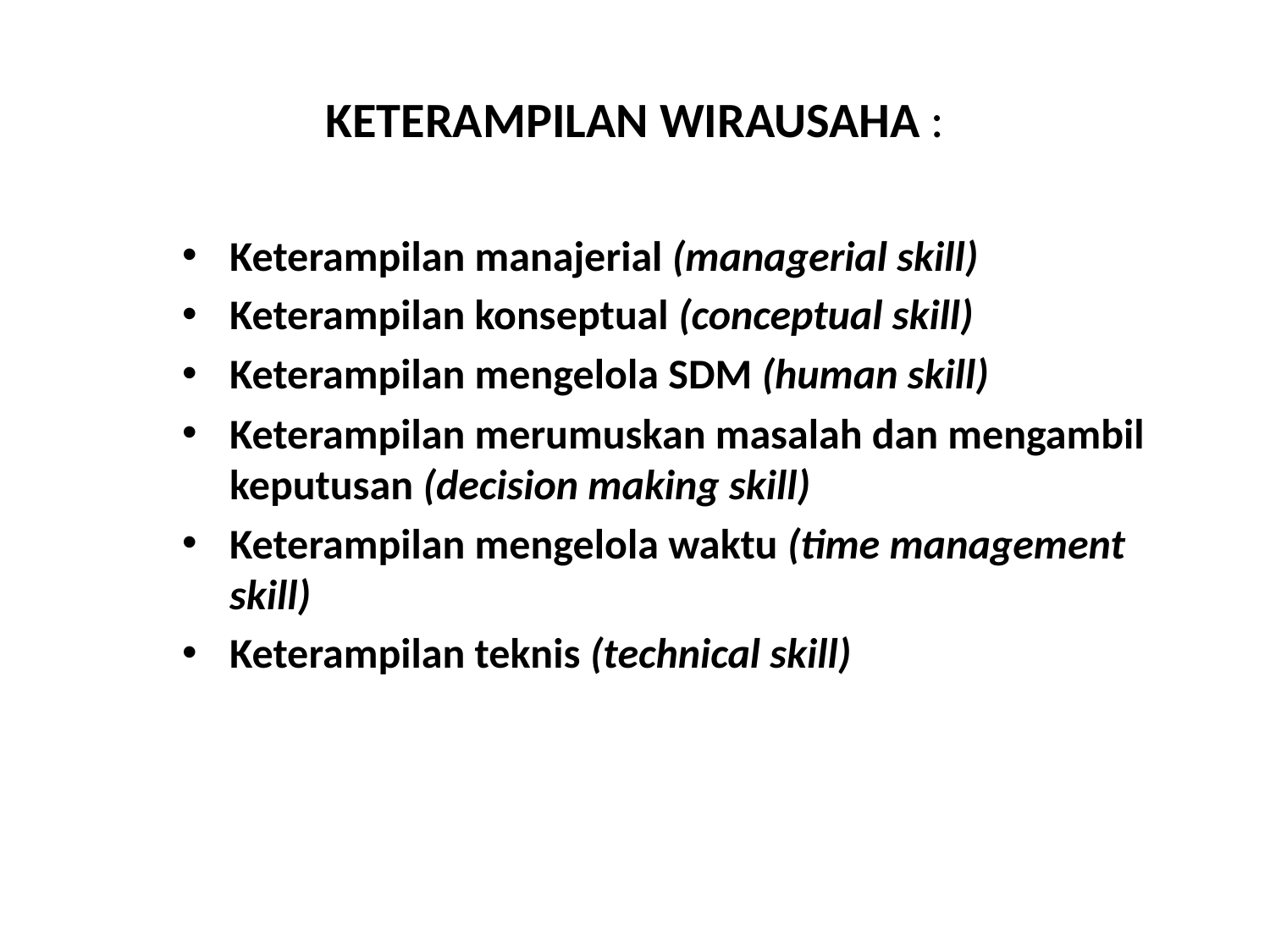

# KETERAMPILAN WIRAUSAHA :
Keterampilan manajerial (managerial skill)
Keterampilan konseptual (conceptual skill)
Keterampilan mengelola SDM (human skill)
Keterampilan merumuskan masalah dan mengambil keputusan (decision making skill)
Keterampilan mengelola waktu (time management skill)
Keterampilan teknis (technical skill)